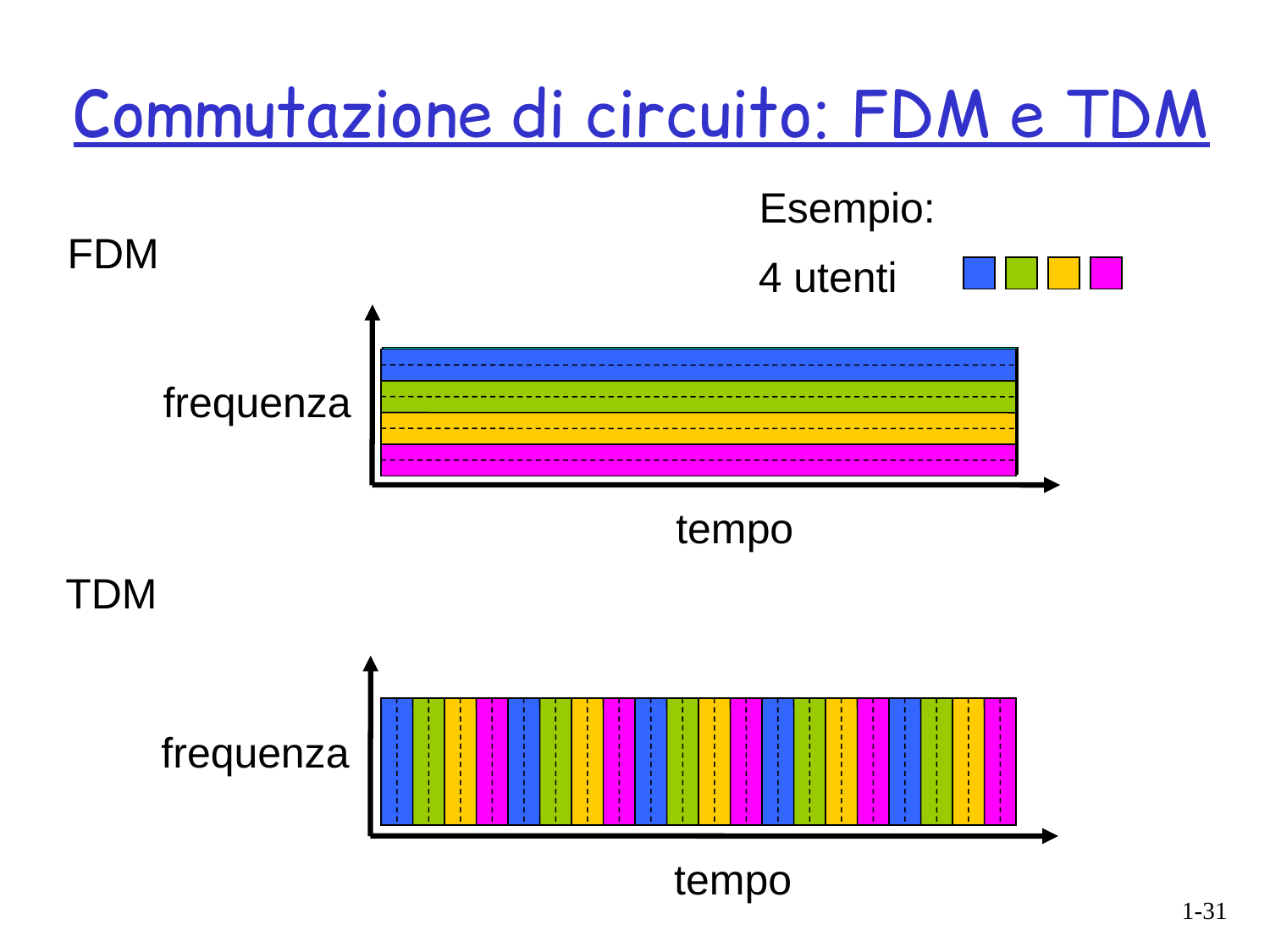

# Commutazione di circuito: FDM e TDM
Esempio:
4 utenti

FDM

frequenza

tempo

TDM

frequenza

tempo

1-31